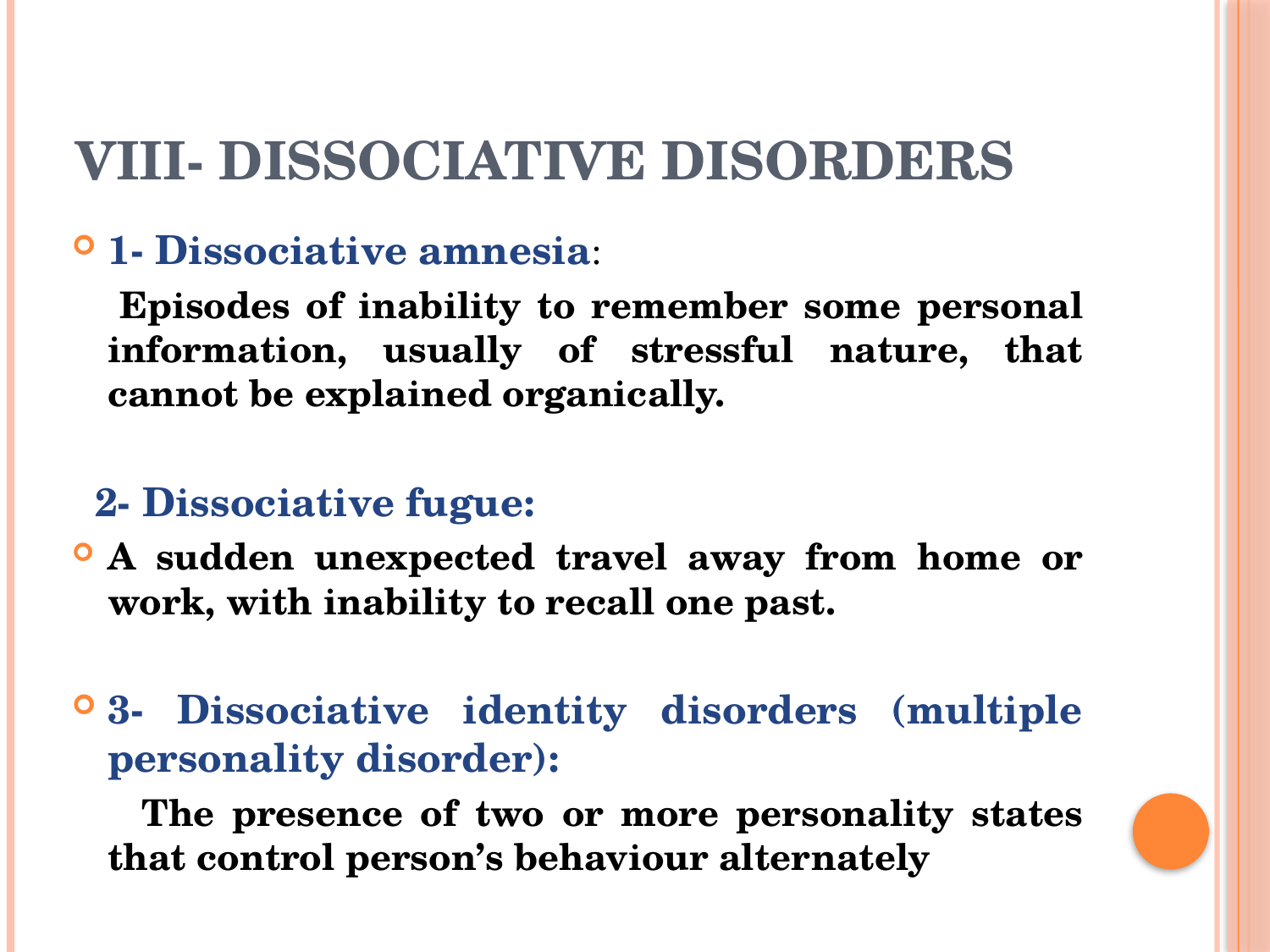

# VIII- Dissociative Disorders
1- Dissociative amnesia:
   Episodes of inability to remember some personal information, usually of stressful nature, that cannot be explained organically.

  2- Dissociative fugue:
A sudden unexpected travel away from home or work, with inability to recall one past.

3- Dissociative identity disorders (multiple personality disorder):
    The presence of two or more personality states that control person’s behaviour alternately